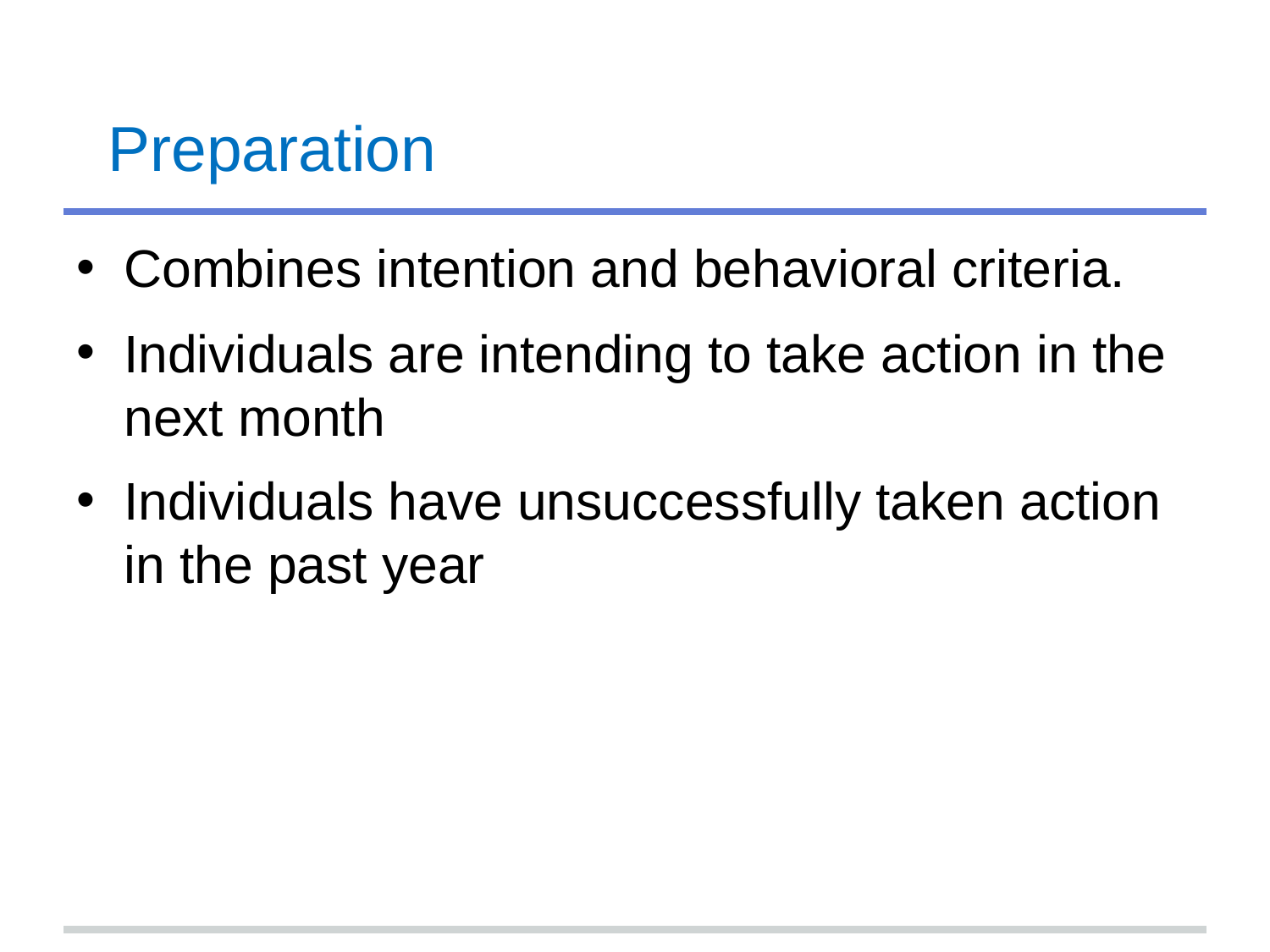

# Preparation
Combines intention and behavioral criteria.
Individuals are intending to take action in the next month
Individuals have unsuccessfully taken action in the past year